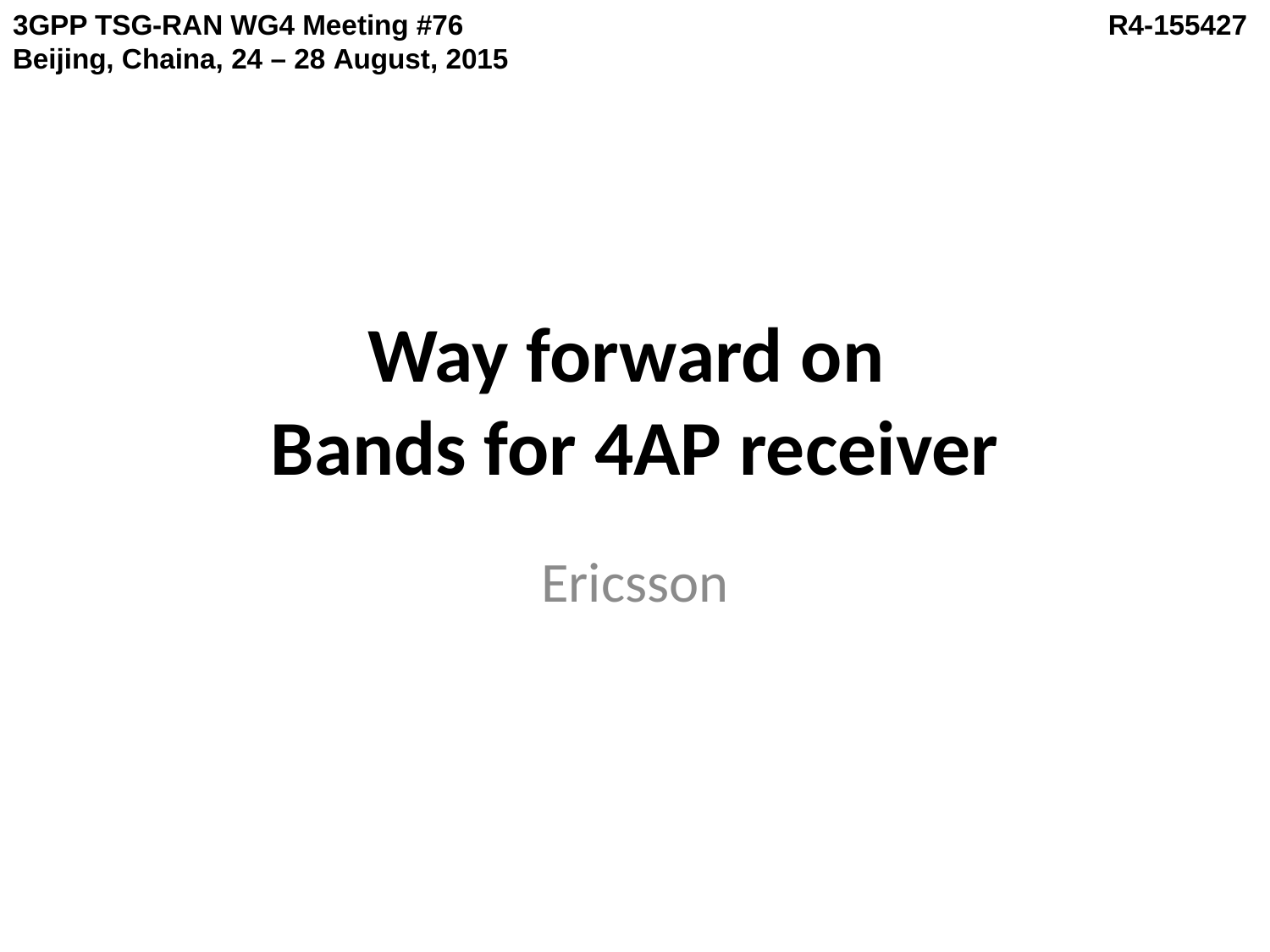

3GPP TSG-RAN WG4 Meeting #76	                                                                           R4-155427
Beijing, Chaina, 24 – 28 August, 2015
# Way forward on Bands for 4AP receiver
Ericsson